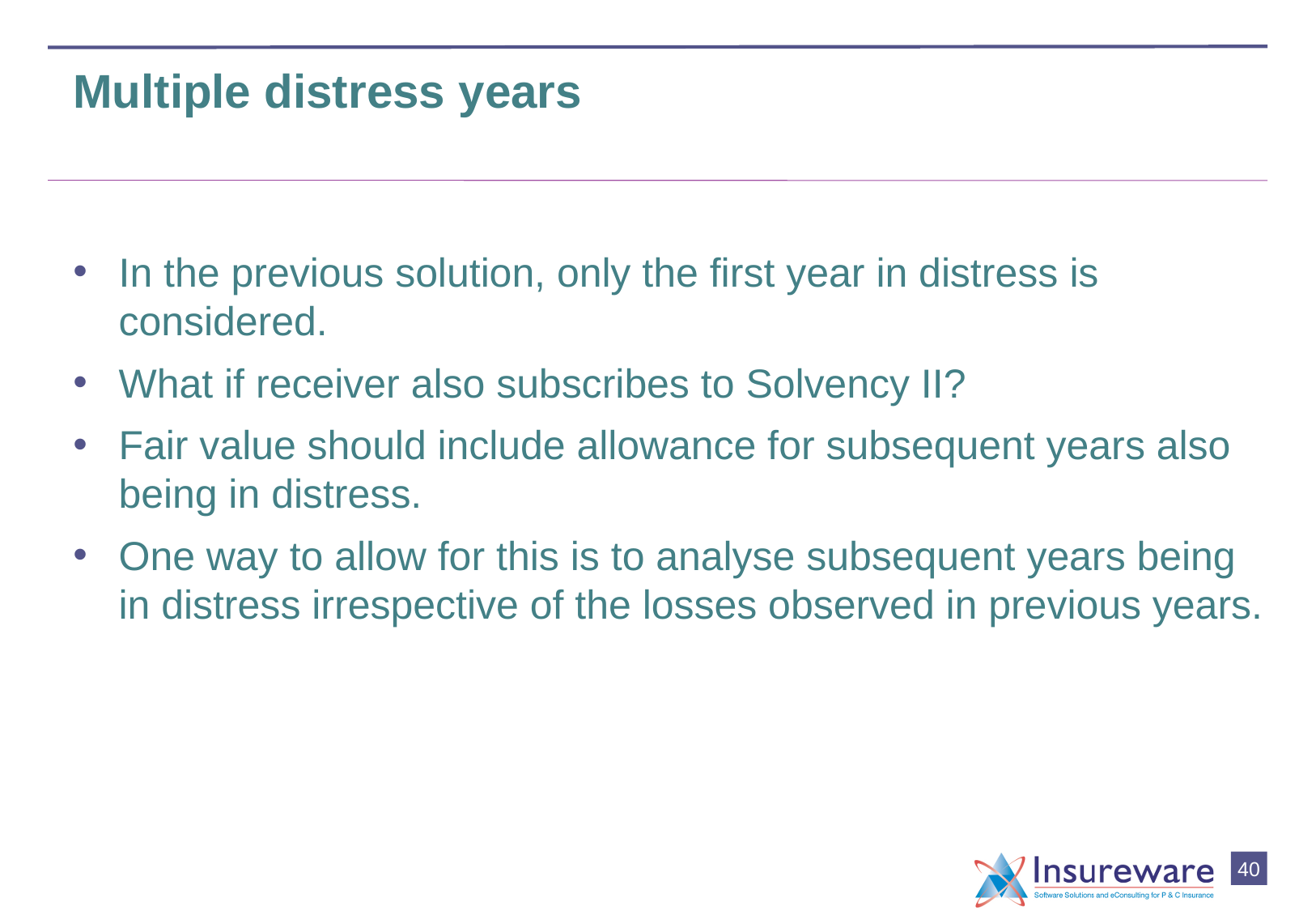

# Multiple distress years
In the previous solution, only the first year in distress is considered.
What if receiver also subscribes to Solvency II?
Fair value should include allowance for subsequent years also being in distress.
One way to allow for this is to analyse subsequent years being in distress irrespective of the losses observed in previous years.
40